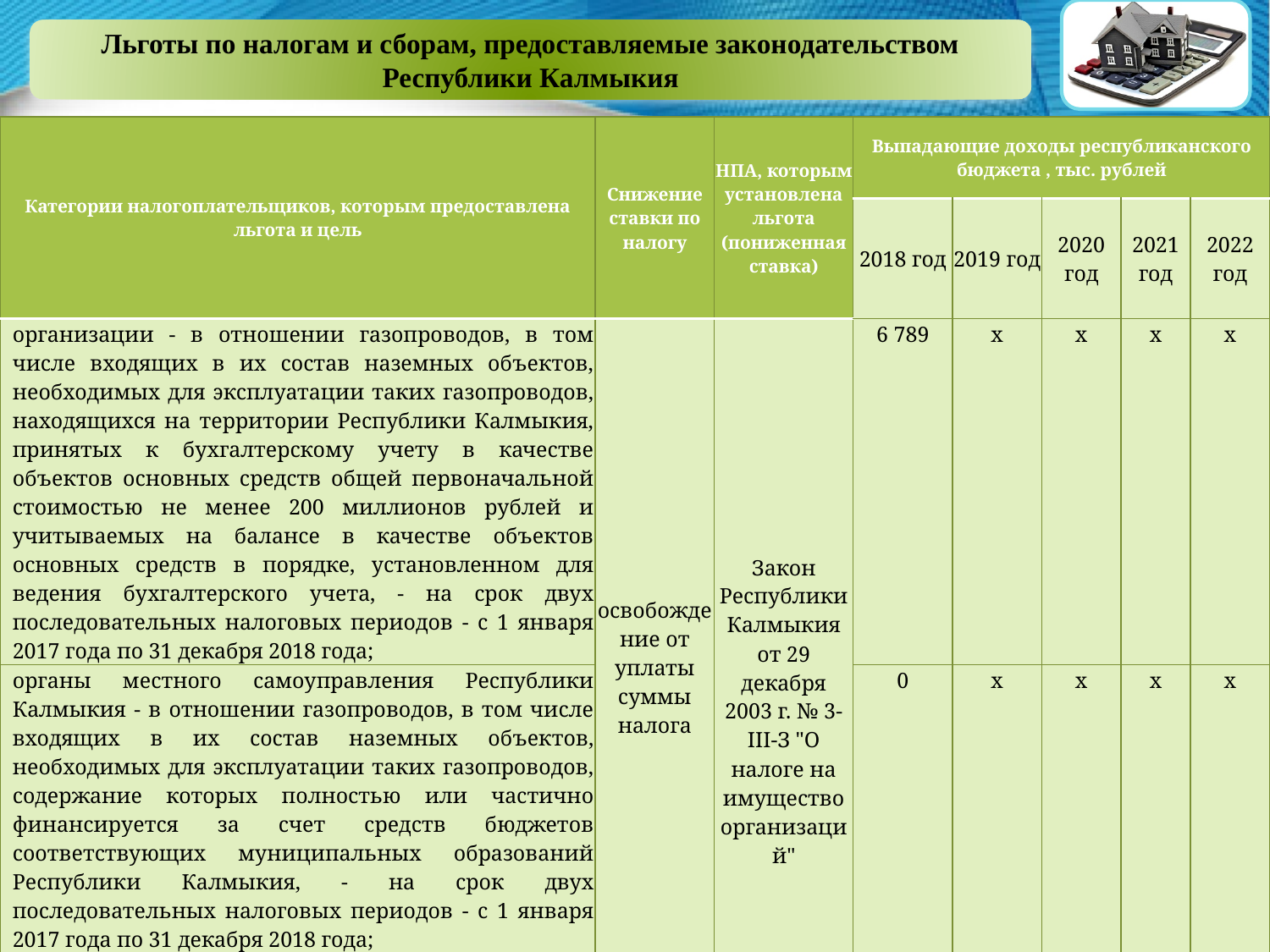

Льготы по налогам и сборам, предоставляемые законодательством Республики Калмыкия
| Категории налогоплательщиков, которым предоставлена льгота и цель | Снижение ставки по налогу | НПА, которым установлена льгота (пониженная ставка) | Выпадающие доходы республиканского бюджета , тыс. рублей |  |  |  |  |
| --- | --- | --- | --- | --- | --- | --- | --- |
|  |  |  | 2018 год | 2019 год | 2020 год | 2021 год | 2022 год |
| организации - в отношении газопроводов, в том числе входящих в их состав наземных объектов, необходимых для эксплуатации таких газопроводов, находящихся на территории Республики Калмыкия, принятых к бухгалтерскому учету в качестве объектов основных средств общей первоначальной стоимостью не менее 200 миллионов рублей и учитываемых на балансе в качестве объектов основных средств в порядке, установленном для ведения бухгалтерского учета, - на срок двух последовательных налоговых периодов - с 1 января 2017 года по 31 декабря 2018 года; | освобождение от уплаты суммы налога | Закон Республики Калмыкия от 29 декабря 2003 г. № 3-III-З "О налоге на имущество организаций" | 6 789 | х | х | х | х |
| органы местного самоуправления Республики Калмыкия - в отношении газопроводов, в том числе входящих в их состав наземных объектов, необходимых для эксплуатации таких газопроводов, содержание которых полностью или частично финансируется за счет средств бюджетов соответствующих муниципальных образований Республики Калмыкия, - на срок двух последовательных налоговых периодов - с 1 января 2017 года по 31 декабря 2018 года; |  |  | 0 | х | х | х | х |
| субъекты народных художественных промыслов Республики Калмыкия; |  |  | 0 | 0 | 0 | 0 | 0 |
| хозяйствующие субъекты в отношении объектов недвижимого имущества, налоговая база по которым определяется как их кадастровая стоимость | пониженная ставка |  | 7 833 | 5 608 | 3 608 | 3 608 | 3 608 |